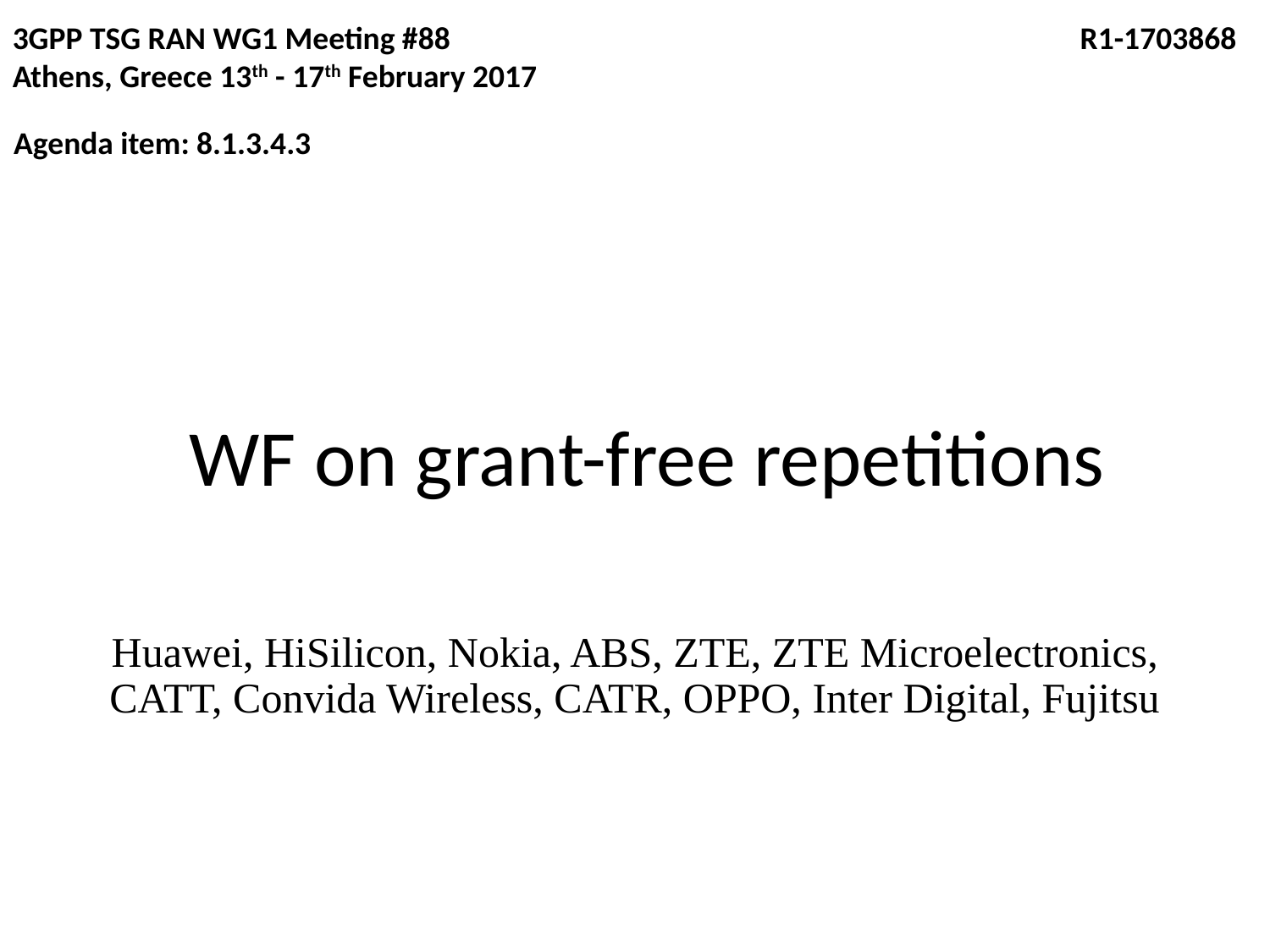

3GPP TSG RAN WG1 Meeting #88	                                                                              R1-1703868
Athens, Greece 13th - 17th February 2017
Agenda item: 8.1.3.4.3
# WF on grant-free repetitions
Huawei, HiSilicon, Nokia, ABS, ZTE, ZTE Microelectronics, CATT, Convida Wireless, CATR, OPPO, Inter Digital, Fujitsu